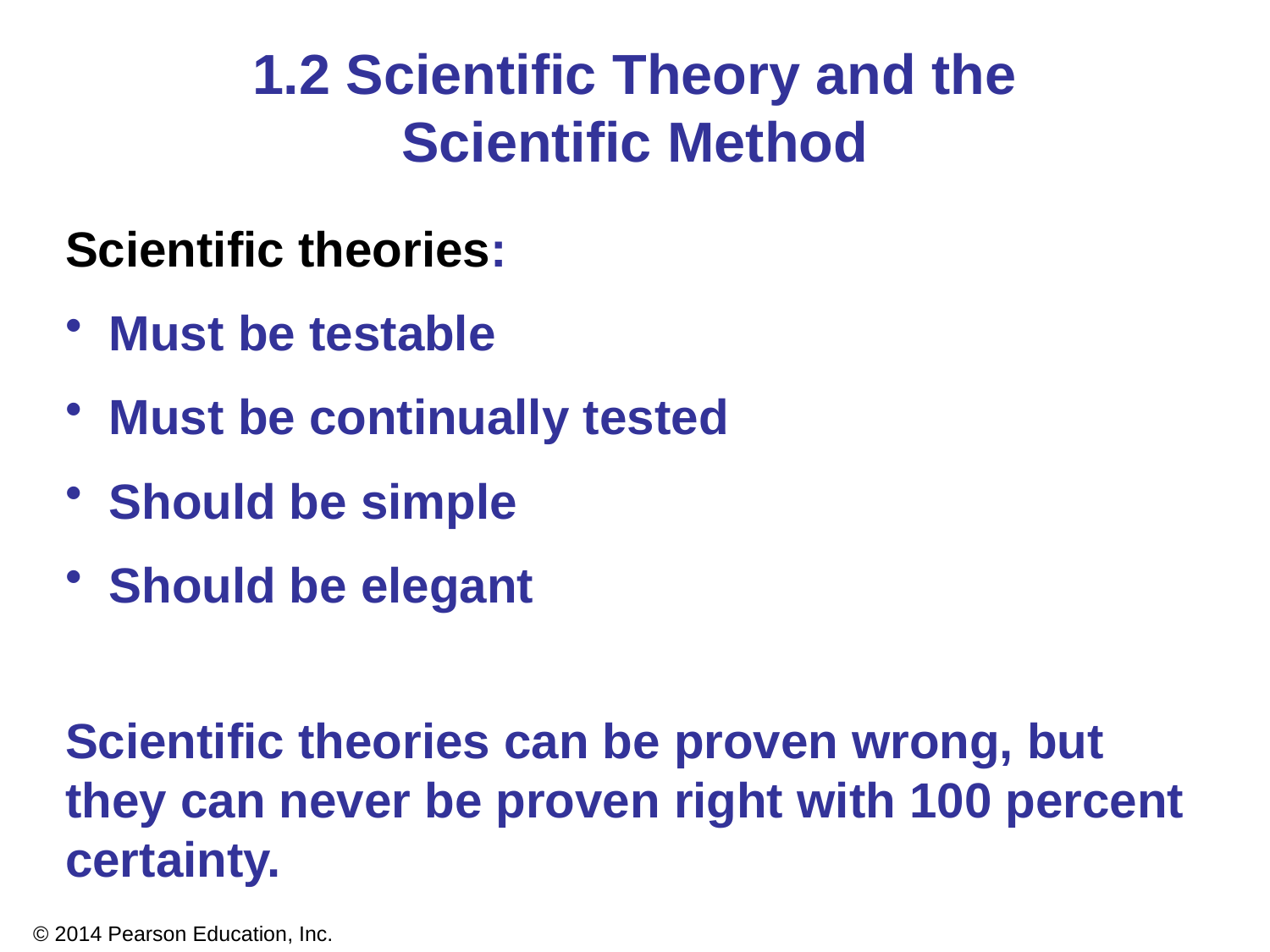

1.2 Scientific Theory and the Scientific Method
Scientific theories:
 Must be testable
 Must be continually tested
 Should be simple
 Should be elegant

Scientific theories can be proven wrong, but they can never be proven right with 100 percent certainty.